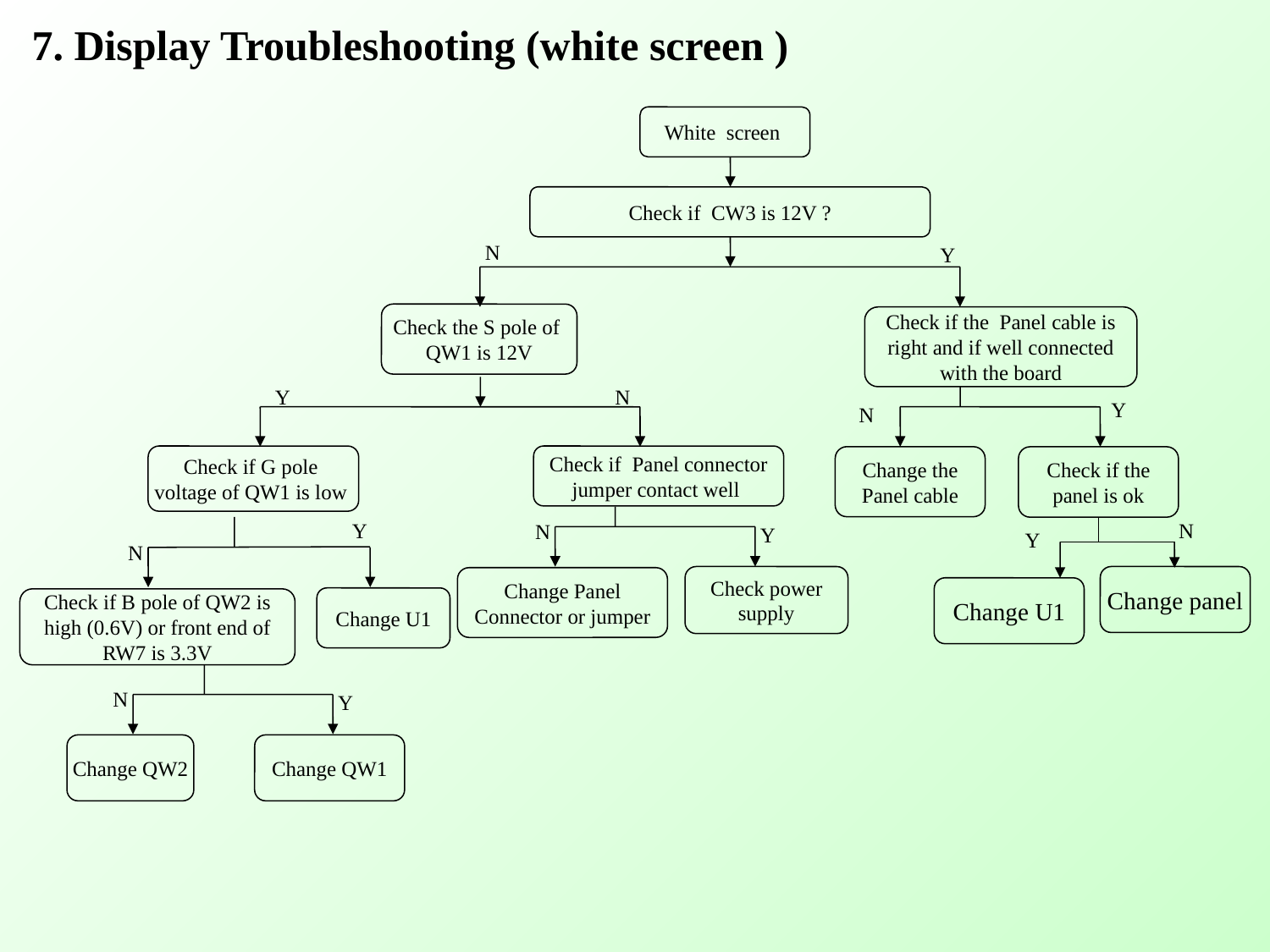

7. Display Troubleshooting (white screen )
White  screen

Check if  CW3 is 12V ?

N
Y

Check the S pole of  QW1 is 12V
Check if the  Panel cable is right and if well connected with the board

Y
N

Y

N

Check if G pole  voltage of QW1 is low
Check if  Panel connector jumper contact well
Change the Panel cable
Check if the panel is ok

N
Y
N
Y

Y
N

Check power supply
Change panel
Change Panel Connector or jumper
Change U1
Change U1
Check if B pole of QW2 is high (0.6V) or front end of RW7 is 3.3V

N
Y

Change QW2
Change QW1